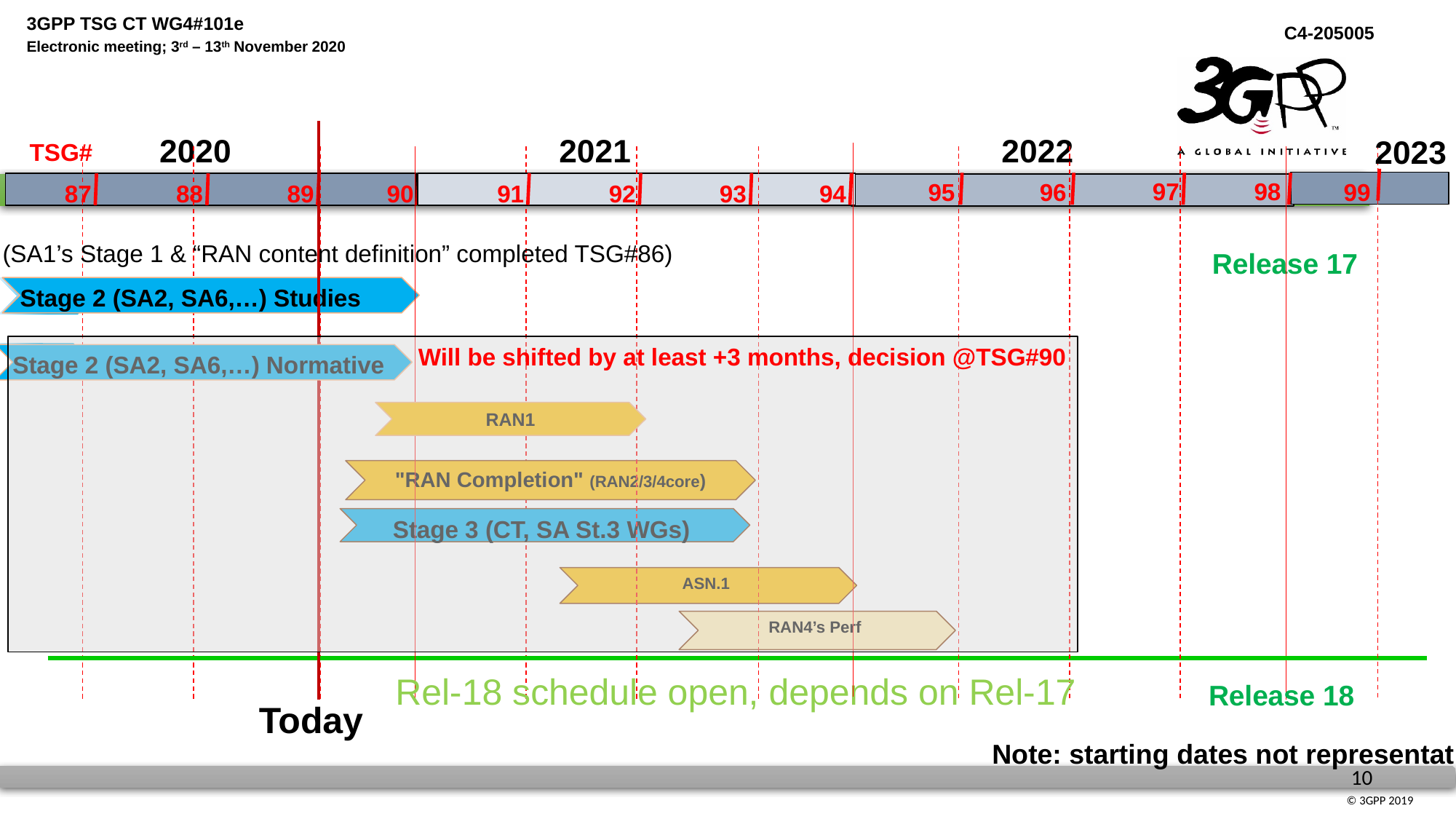

2020
2022
2021
2023
TSG#
97
98
99
95
96

91
92
93
94
87
88
89
90

(SA1’s Stage 1 & “RAN content definition” completed TSG#86)
Release 17
Stage 2 (SA2, SA6,…) Studies

Will be shifted by at least +3 months, decision @TSG#90

Stage 2 (SA2, SA6,…) Normative
RAN1
"RAN Completion" (RAN2/3/4core)
Stage 3 (CT, SA St.3 WGs)
ASN.1
RAN4’s Perf
Rel-18 schedule open, depends on Rel-17
Release 18
Today
Note: starting dates not representative